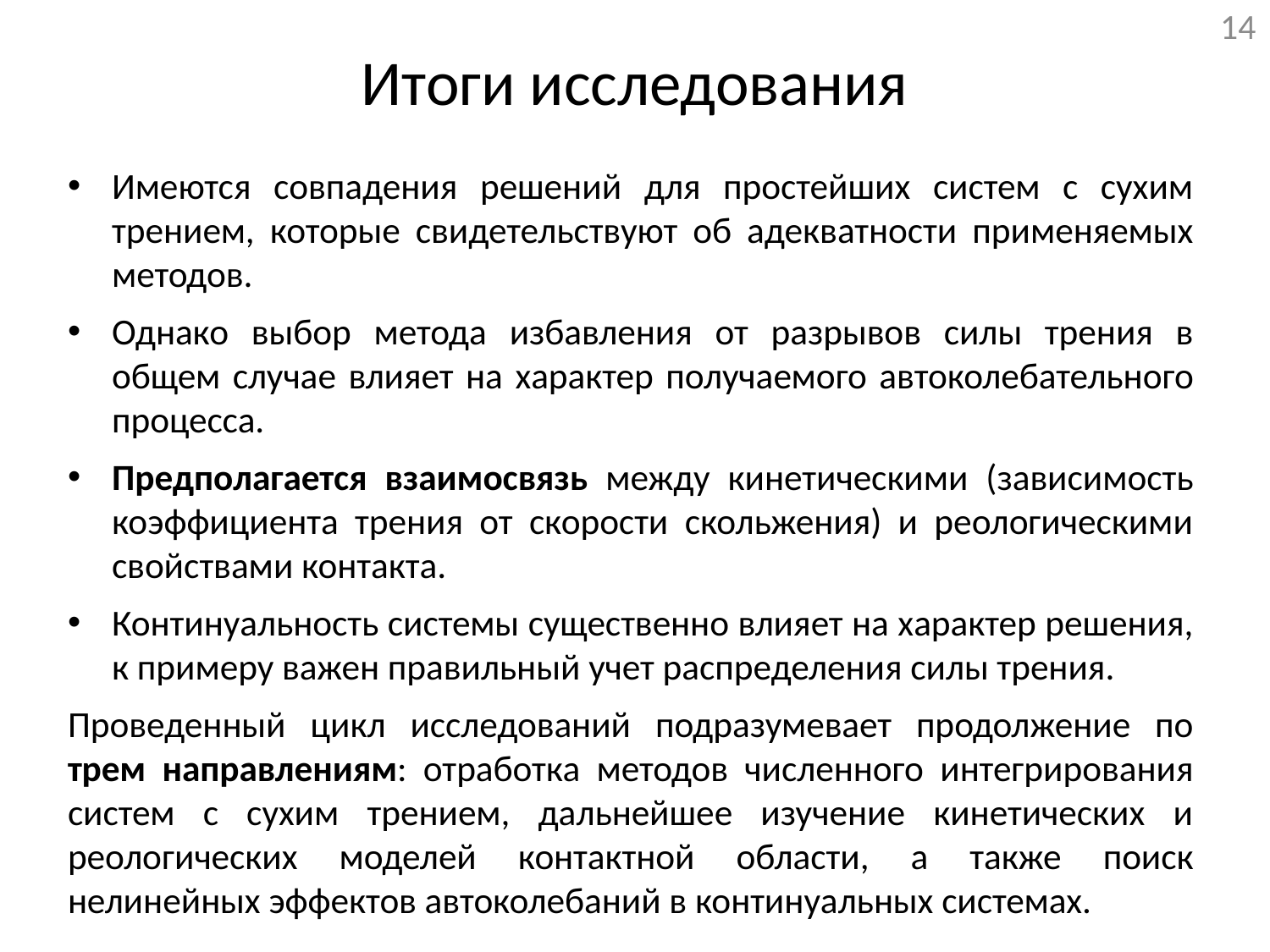

14
# Итоги исследования
Имеются совпадения решений для простейших систем с сухим трением, которые свидетельствуют об адекватности применяемых методов.
Однако выбор метода избавления от разрывов силы трения в общем случае влияет на характер получаемого автоколебательного процесса.
Предполагается взаимосвязь между кинетическими (зависимость коэффициента трения от скорости скольжения) и реологическими свойствами контакта.
Континуальность системы существенно влияет на характер решения, к примеру важен правильный учет распределения силы трения.
Проведенный цикл исследований подразумевает продолжение по трем направлениям: отработка методов численного интегрирования систем с сухим трением, дальнейшее изучение кинетических и реологических моделей контактной области, а также поиск нелинейных эффектов автоколебаний в континуальных системах.